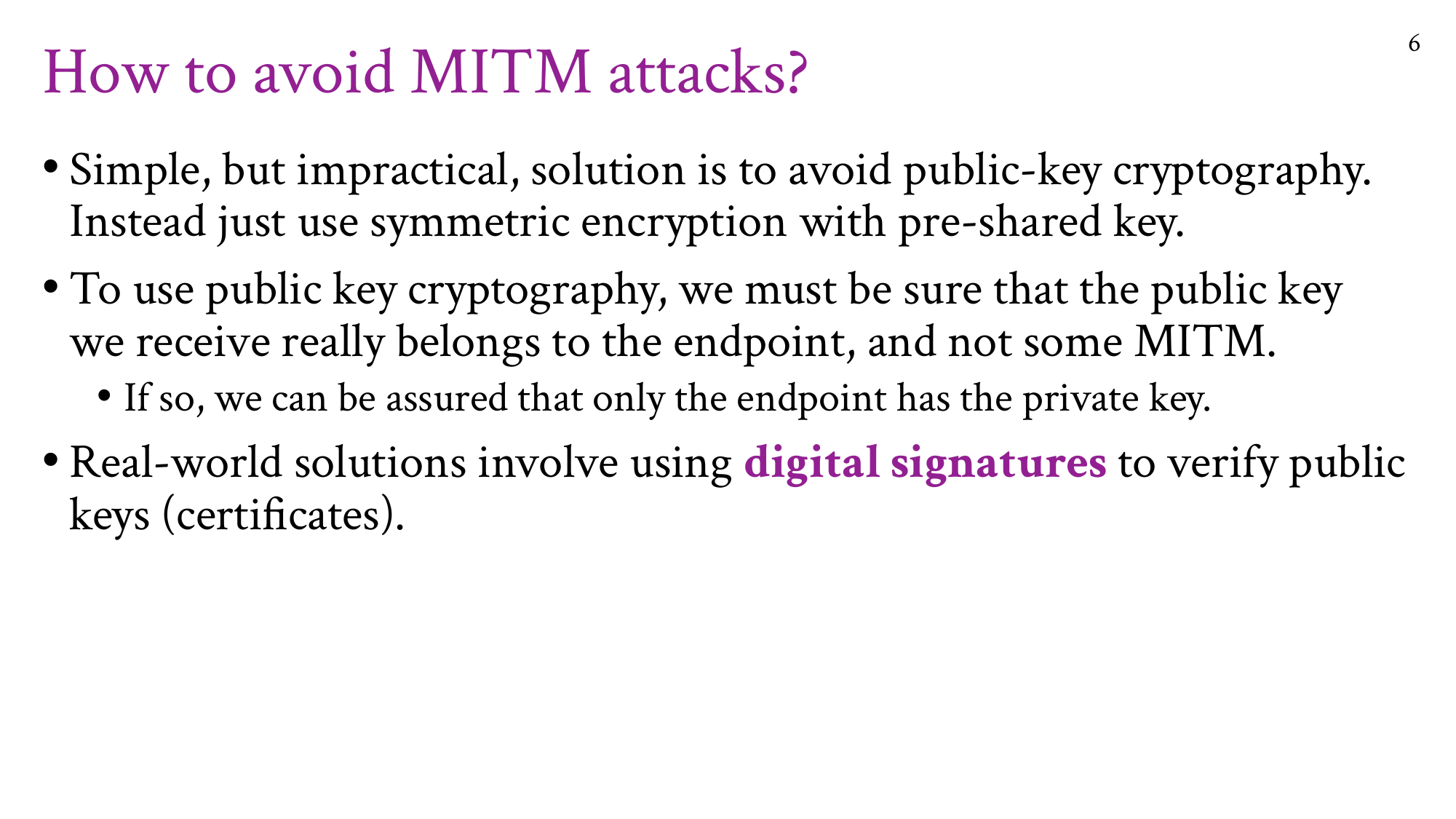

# How to avoid MITM attacks?
Simple, but impractical, solution is to avoid public-key cryptography.
Instead just use symmetric encryption with pre-shared key.
To use public key cryptography, we must be sure that the public key we receive really belongs to the endpoint, and not some MITM.
If so, we can be assured that only the endpoint has the private key.
Real-world solutions involve using digital signatures to verify public keys (certificates).